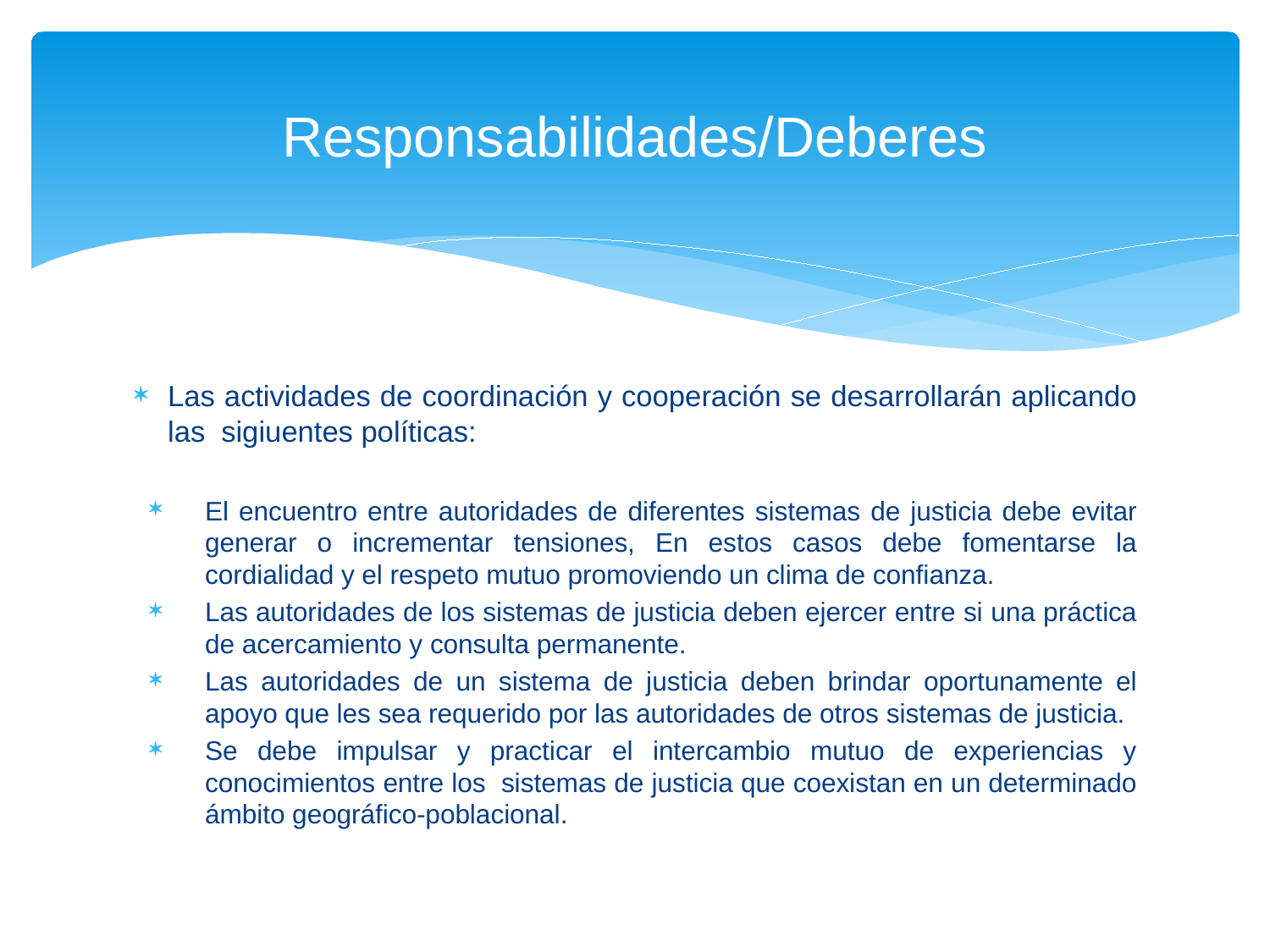

# Responsabilidades/Deberes
Las actividades de coordinación y cooperación se desarrollarán aplicando las  sigiuentes políticas:

El encuentro entre autoridades de diferentes sistemas de justicia debe evitar generar o incrementar tensiones, En estos casos debe fomentarse la cordialidad y el respeto mutuo promoviendo un clima de confianza.
Las autoridades de los sistemas de justicia deben ejercer entre si una práctica de acercamiento y consulta permanente.
Las autoridades de un sistema de justicia deben brindar oportunamente el apoyo que les sea requerido por las autoridades de otros sistemas de justicia.
Se debe impulsar y practicar el intercambio mutuo de experiencias y conocimientos entre los  sistemas de justicia que coexistan en un determinado ámbito geográfico-poblacional.